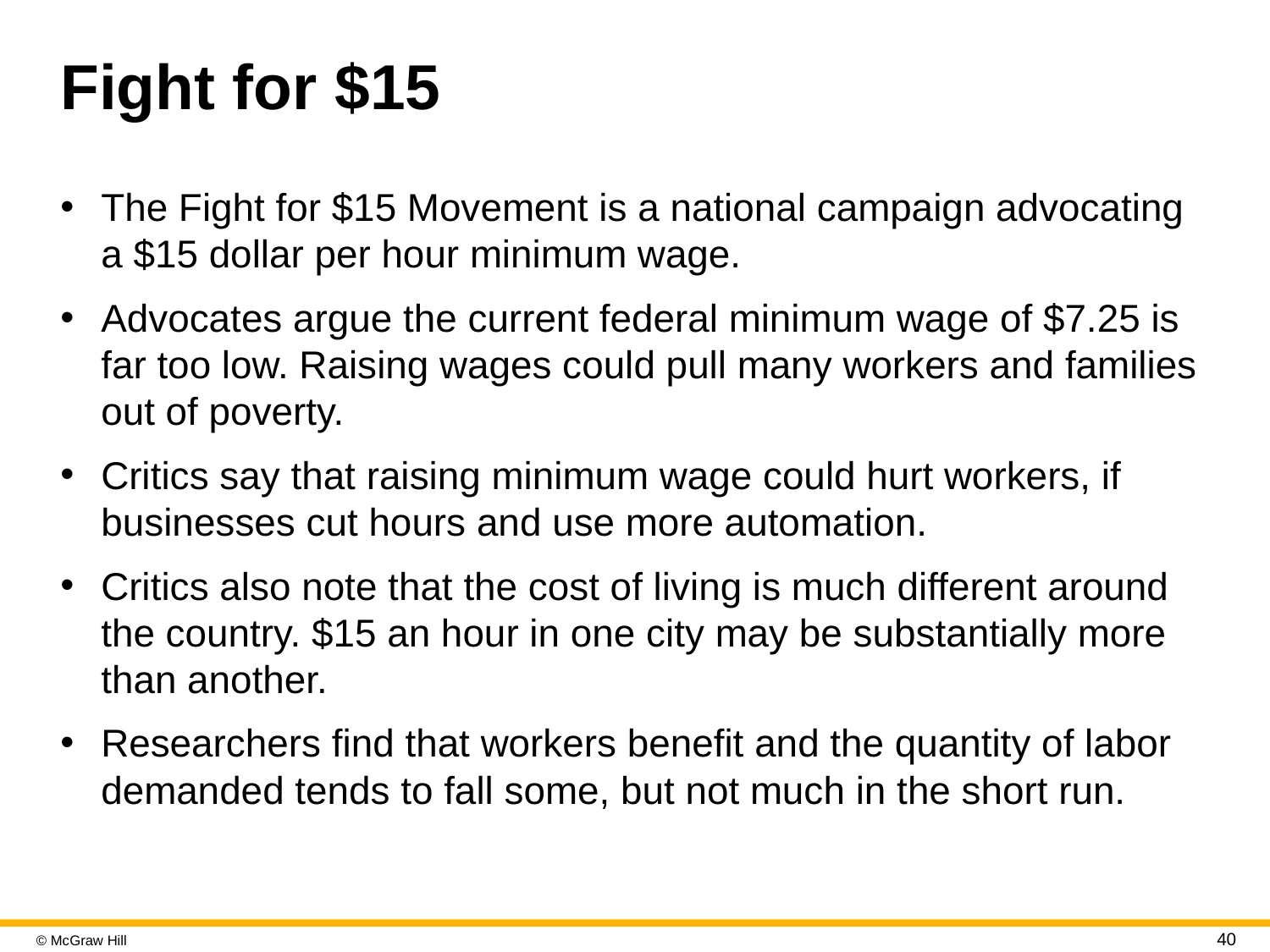

# Fight for $15
The Fight for $15 Movement is a national campaign advocating a $15 dollar per hour minimum wage.
Advocates argue the current federal minimum wage of $7.25 is far too low. Raising wages could pull many workers and families out of poverty.
Critics say that raising minimum wage could hurt workers, if businesses cut hours and use more automation.
Critics also note that the cost of living is much different around the country. $15 an hour in one city may be substantially more than another.
Researchers find that workers benefit and the quantity of labor demanded tends to fall some, but not much in the short run.